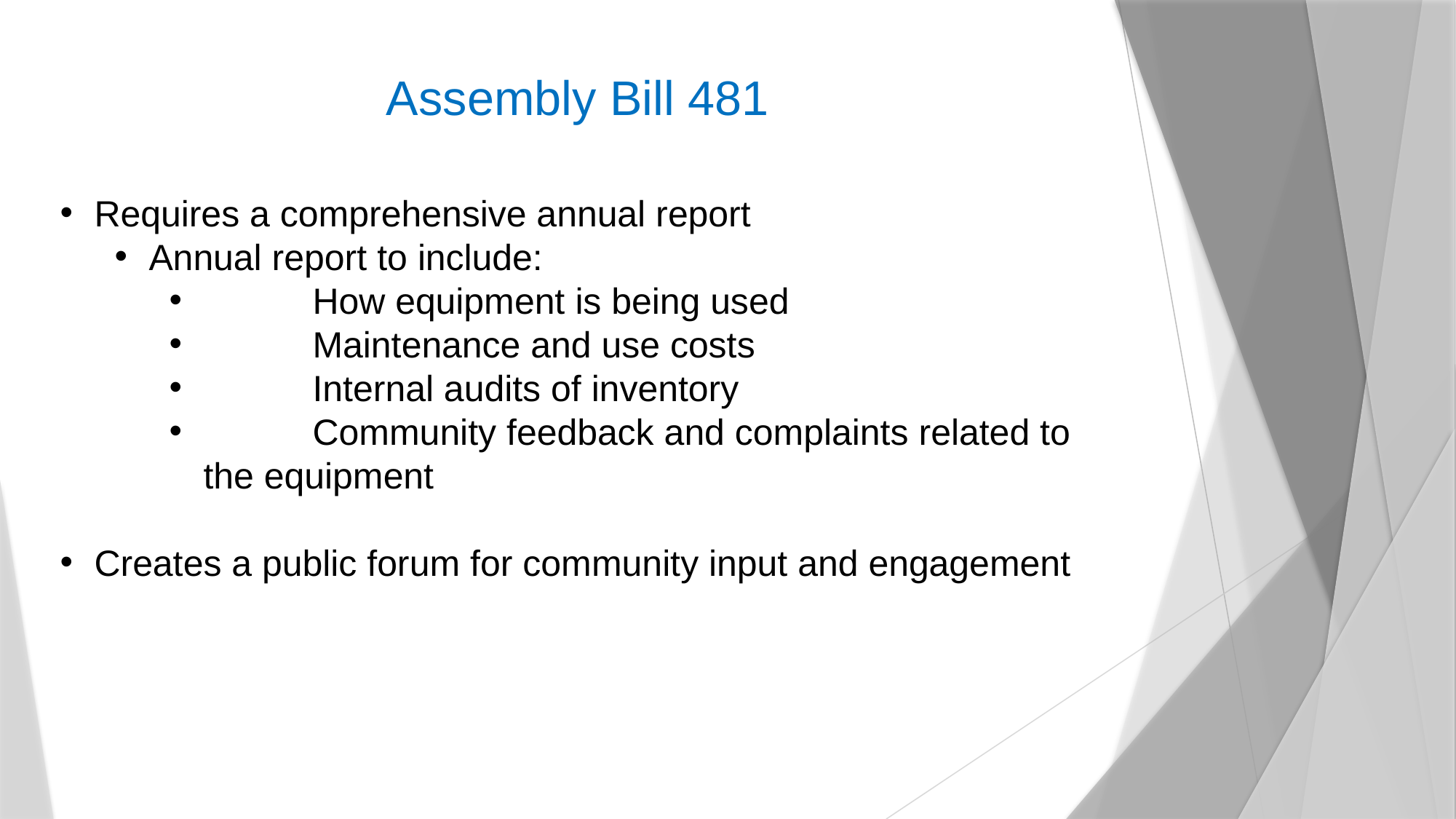

Assembly Bill 481

Requires a comprehensive annual report
Annual report to include:
	How equipment is being used
	Maintenance and use costs
	Internal audits of inventory
	Community feedback and complaints related to the equipment

Creates a public forum for community input and engagement